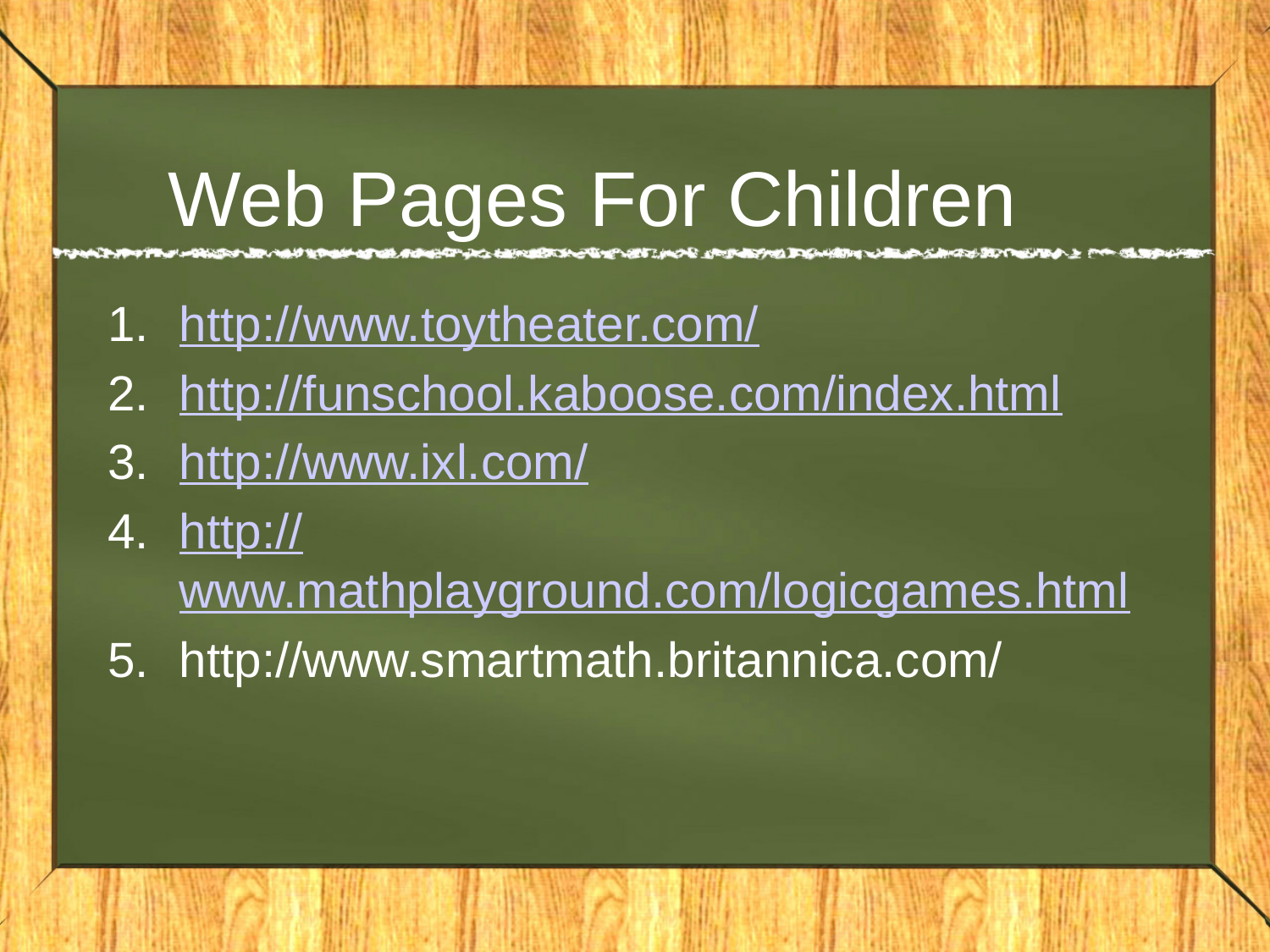

# Web Pages For Children
http://www.toytheater.com/
http://funschool.kaboose.com/index.html
http://www.ixl.com/
http://www.mathplayground.com/logicgames.html
http://www.smartmath.britannica.com/